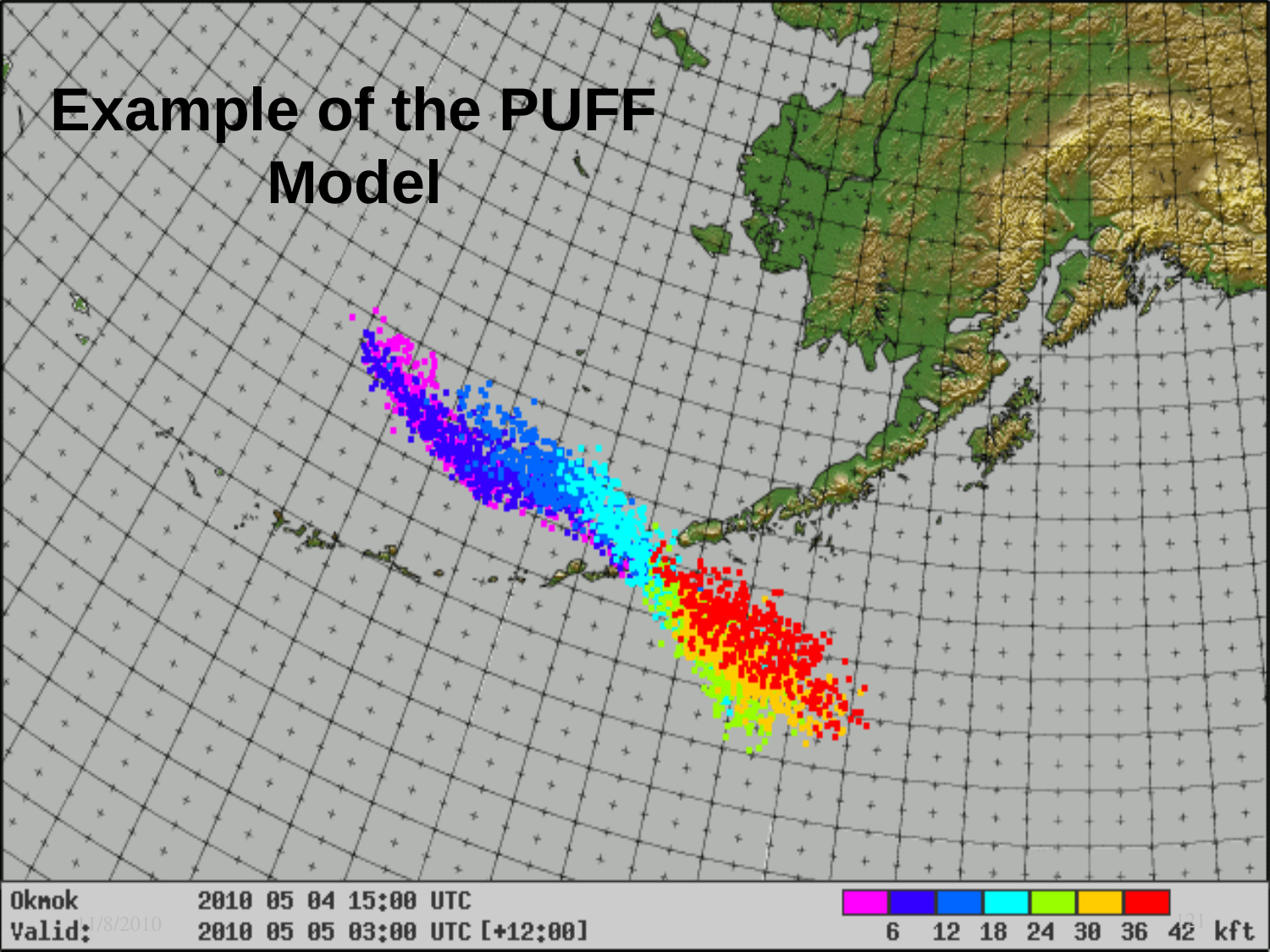

# Example of the PUFF Model
11/8/2010
121